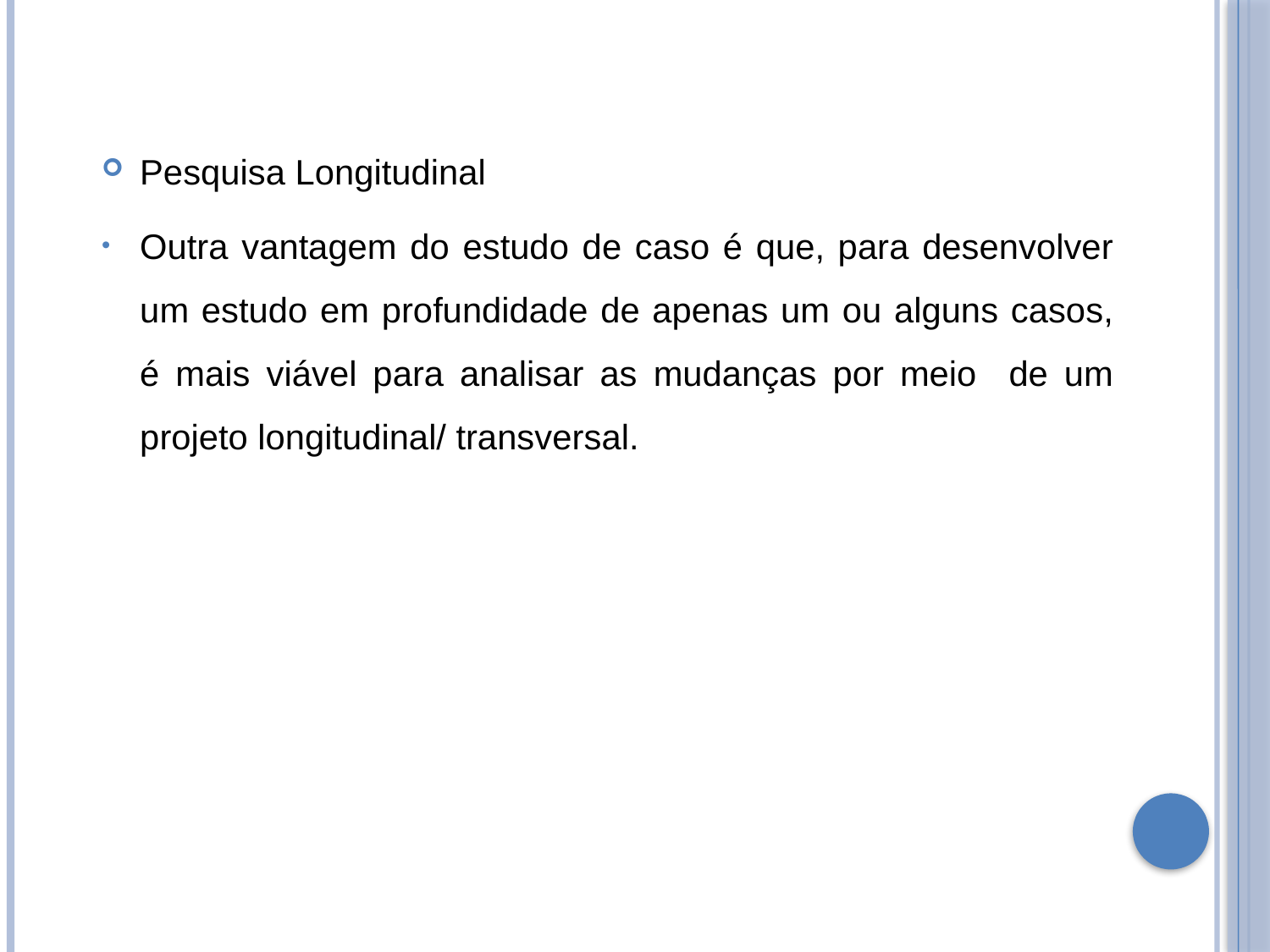

Pesquisa Longitudinal
Outra vantagem do estudo de caso é que, para desenvolver um estudo em profundidade de apenas um ou alguns casos, é mais viável para analisar as mudanças por meio  de um projeto longitudinal/ transversal.